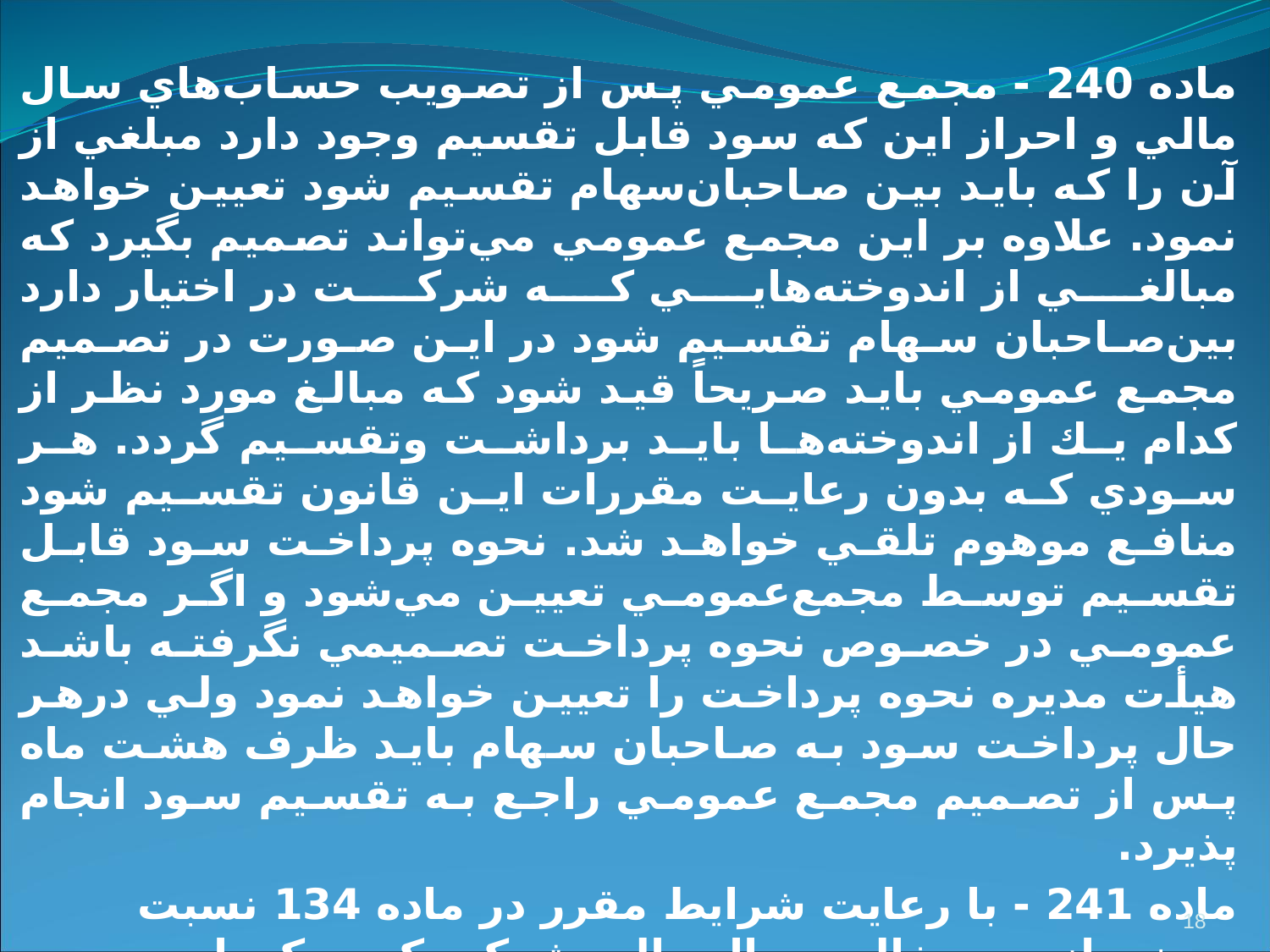

ماده 240 - مجمع عمومي پس از تصويب حساب‌هاي سال مالي و احراز اين كه سود قابل تقسيم وجود دارد مبلغي از آن را كه بايد بين صاحبان‌سهام تقسيم شود تعيين خواهد نمود. علاوه بر اين مجمع عمومي مي‌تواند تصميم بگيرد كه مبالغي از اندوخته‌هايي كه شركت در اختيار دارد بين‌صاحبان سهام تقسيم شود در اين صورت در تصميم مجمع عمومي بايد صريحاً قيد شود كه مبالغ مورد نظر از كدام يك از اندوخته‌ها بايد برداشت و‌تقسيم گردد. هر سودي كه بدون رعايت مقررات اين قانون تقسيم شود منافع موهوم تلقي خواهد شد. نحوه پرداخت سود قابل تقسيم توسط مجمع‌عمومي تعيين مي‌شود و اگر مجمع عمومي در خصوص نحوه پرداخت تصميمي نگرفته باشد هيأت مديره نحوه پرداخت را تعيين خواهد نمود ولي در‌هر حال پرداخت سود به صاحبان سهام بايد ظرف هشت ماه پس از تصميم مجمع عمومي راجع به تقسيم سود انجام پذيرد.
ماده 241 - با رعايت شرايط مقرر در ماده 134 نسبت معيني از سود خالص سال مالي شركت كه ممكن است جهت پاداش هيأت مديره در نظر‌گرفته شود به هيچ وجه نبايد در شركت‌هاي سهامي عام از پنج درصد سودي كه در همان سال به صاحبان سهام پرداخت مي‌شود و در شركت‌هاي‌سهامي خاص از ده درصد سودي كه در همان سال به صاحبان سهام پرداخت مي‌شود تجاوز كند.مقررات اساسنامه و هر گونه تصميمي كه مخالف با مفاد اين ماده باشد باطل و بلااثر است .
دستورالعمل انضباطی ناشران غیربورسی و غیر فرابورسی ثبت شده نزد سازمان
فصل دوم- وظایف ناشر
بخش اول- وظایف ناشر در خصوص ارسال اطلاعات و رعایت حقوق سهامداران

18